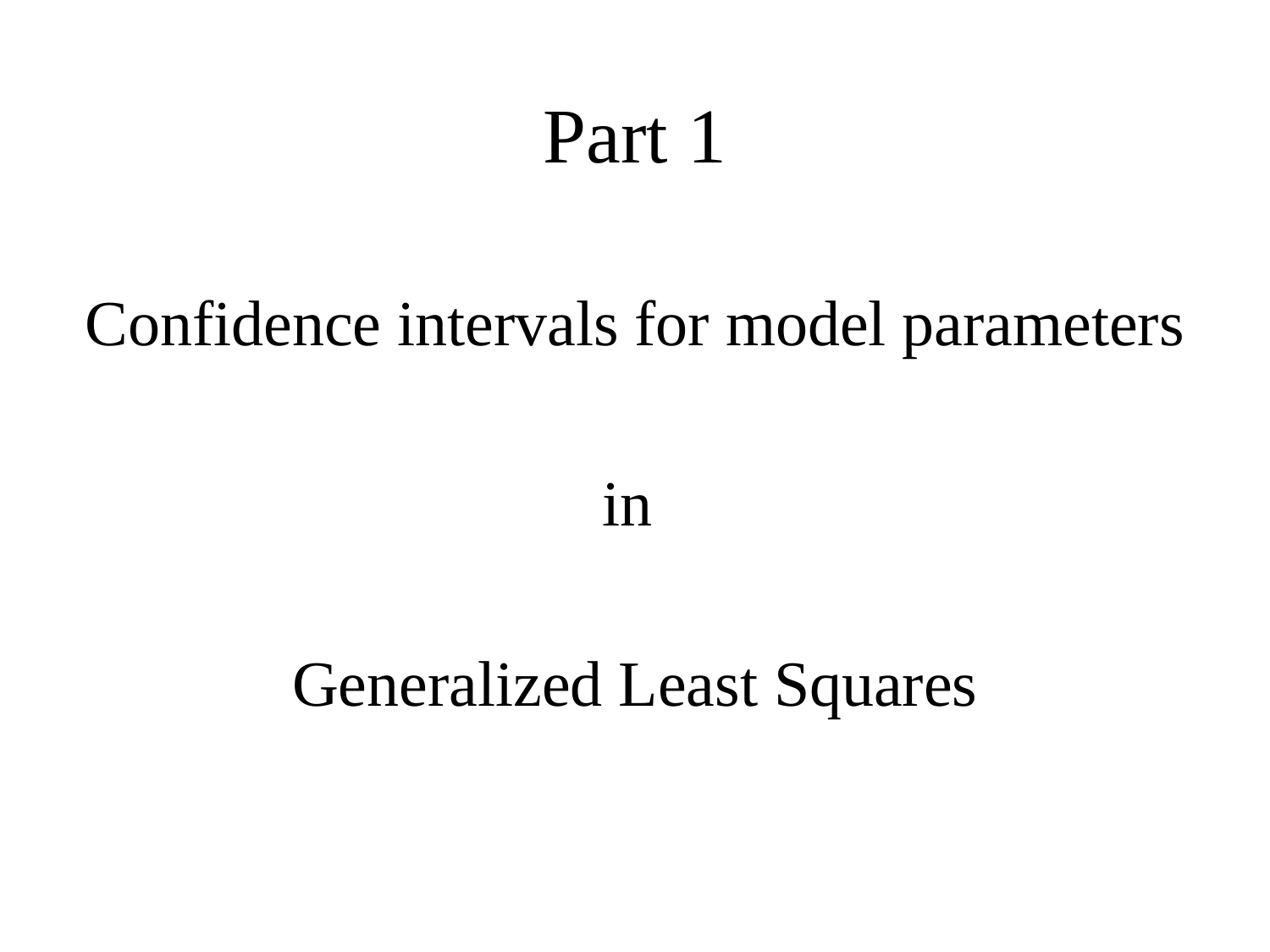

# Part 1
Confidence intervals for model parameters

in

Generalized Least Squares